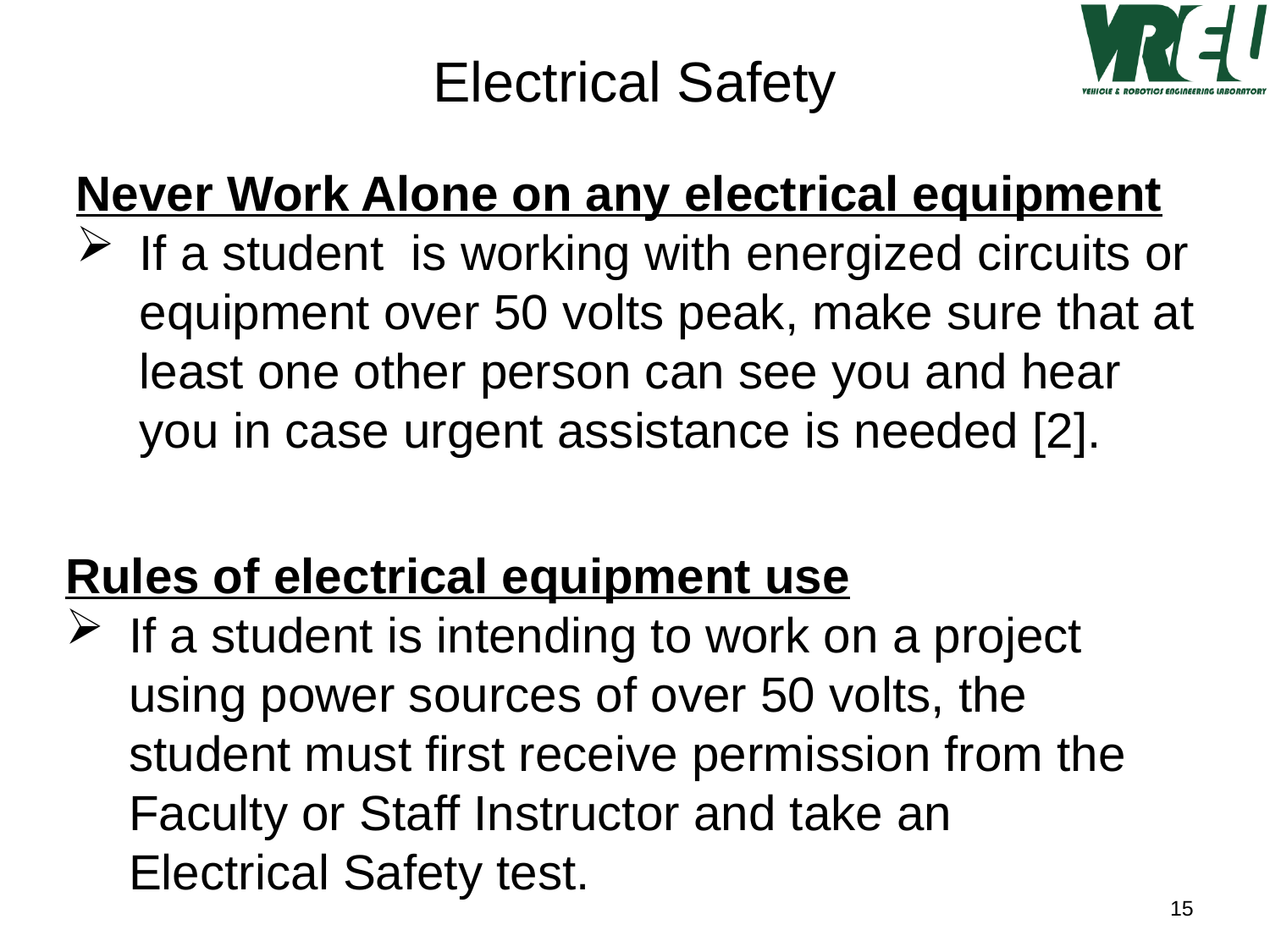

Electrical Safety
Never Work Alone on any electrical equipment
If a student  is working with energized circuits or equipment over 50 volts peak, make sure that at least one other person can see you and hear you in case urgent assistance is needed [2].
Rules of electrical equipment use
If a student is intending to work on a project using power sources of over 50 volts, the student must first receive permission from the Faculty or Staff Instructor and take an Electrical Safety test.

15